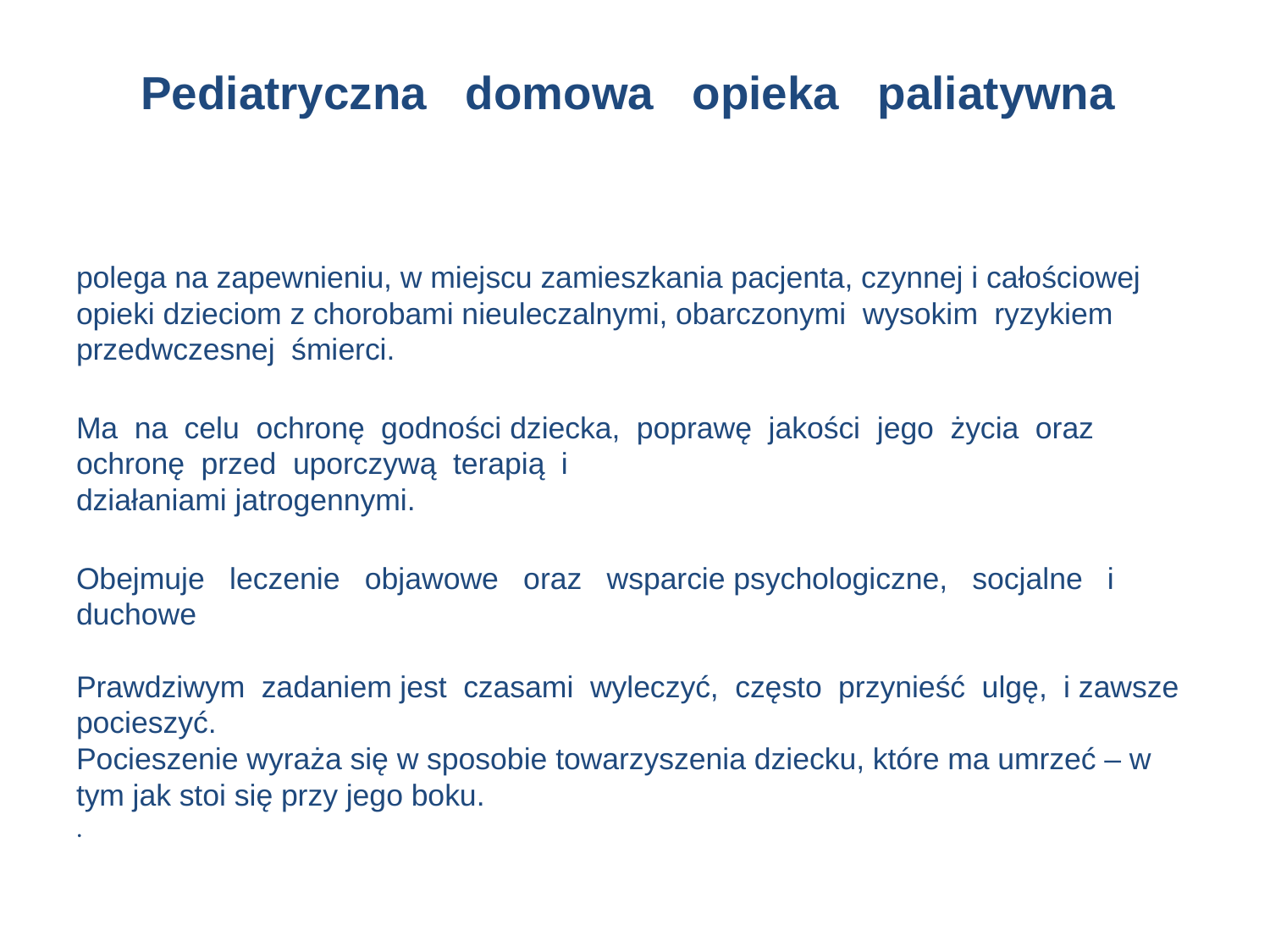

# Pediatryczna   domowa   opieka   paliatywna

polega na zapewnieniu, w miejscu zamieszkania pacjenta, czynnej i całościowej opieki dzieciom z chorobami nieuleczalnymi, obarczonymi  wysokim  ryzykiem  przedwczesnej  śmierci.
Ma  na  celu  ochronę  godności dziecka,  poprawę  jakości  jego  życia  oraz  ochronę  przed  uporczywą  terapią  i
działaniami jatrogennymi.
Obejmuje   leczenie   objawowe   oraz   wsparcie psychologiczne,   socjalne   i duchowe
Prawdziwym  zadaniem jest  czasami  wyleczyć,  często  przynieść  ulgę,  i zawsze pocieszyć.
Pocieszenie wyraża się w sposobie towarzyszenia dziecku, które ma umrzeć – w tym jak stoi się przy jego boku.
.